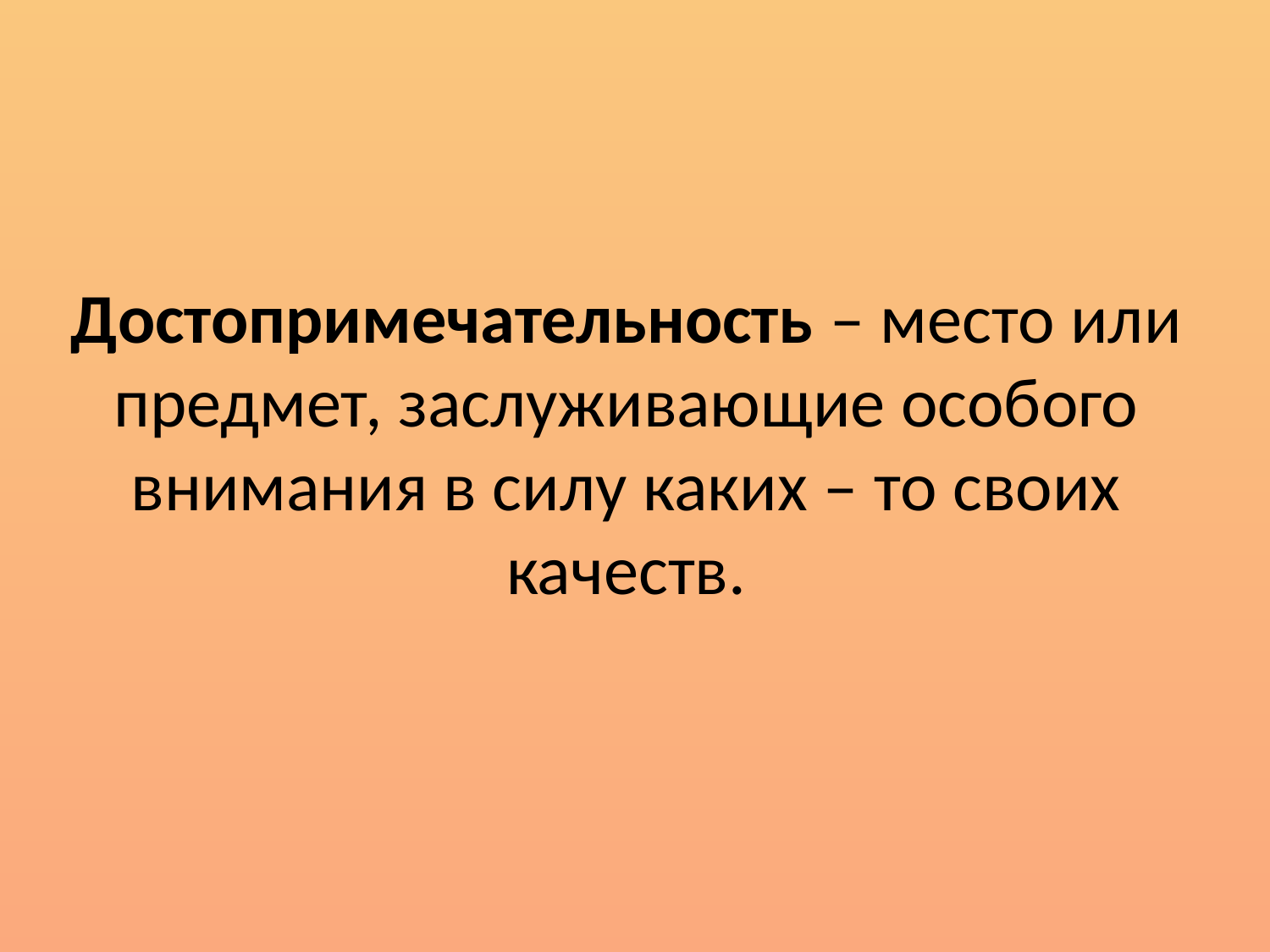

# Достопримечательность – место или предмет, заслуживающие особого внимания в силу каких – то своих качеств.